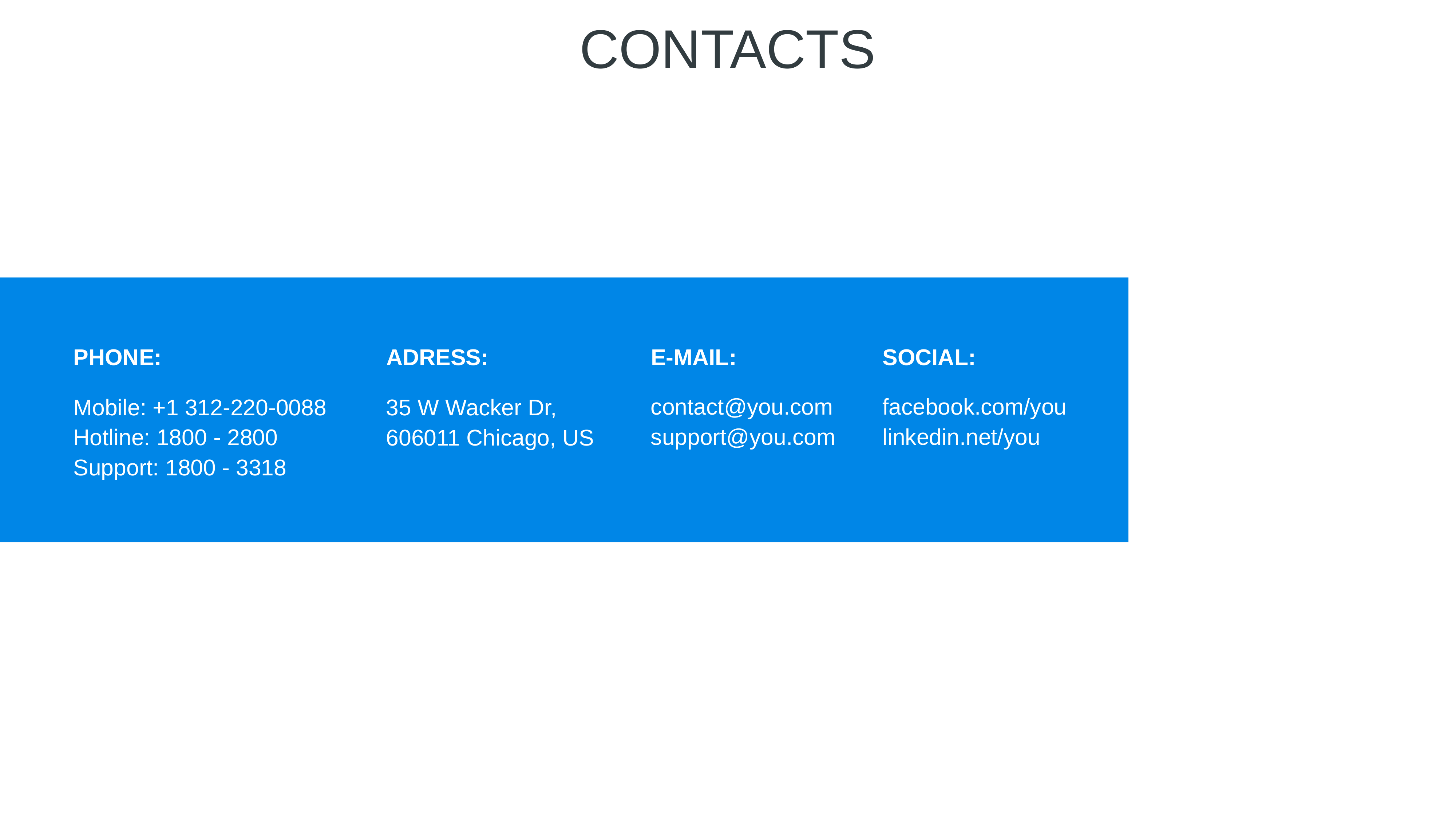

Contacts

Phone:
Adress:
E-mail:
Social:
contact@you.com
support@you.com
facebook.com/you
linkedin.net/you
35 W Wacker Dr,
606011 Chicago, US
Mobile: +1 312-220-0088
Hotline: 1800 - 2800
Support: 1800 - 3318